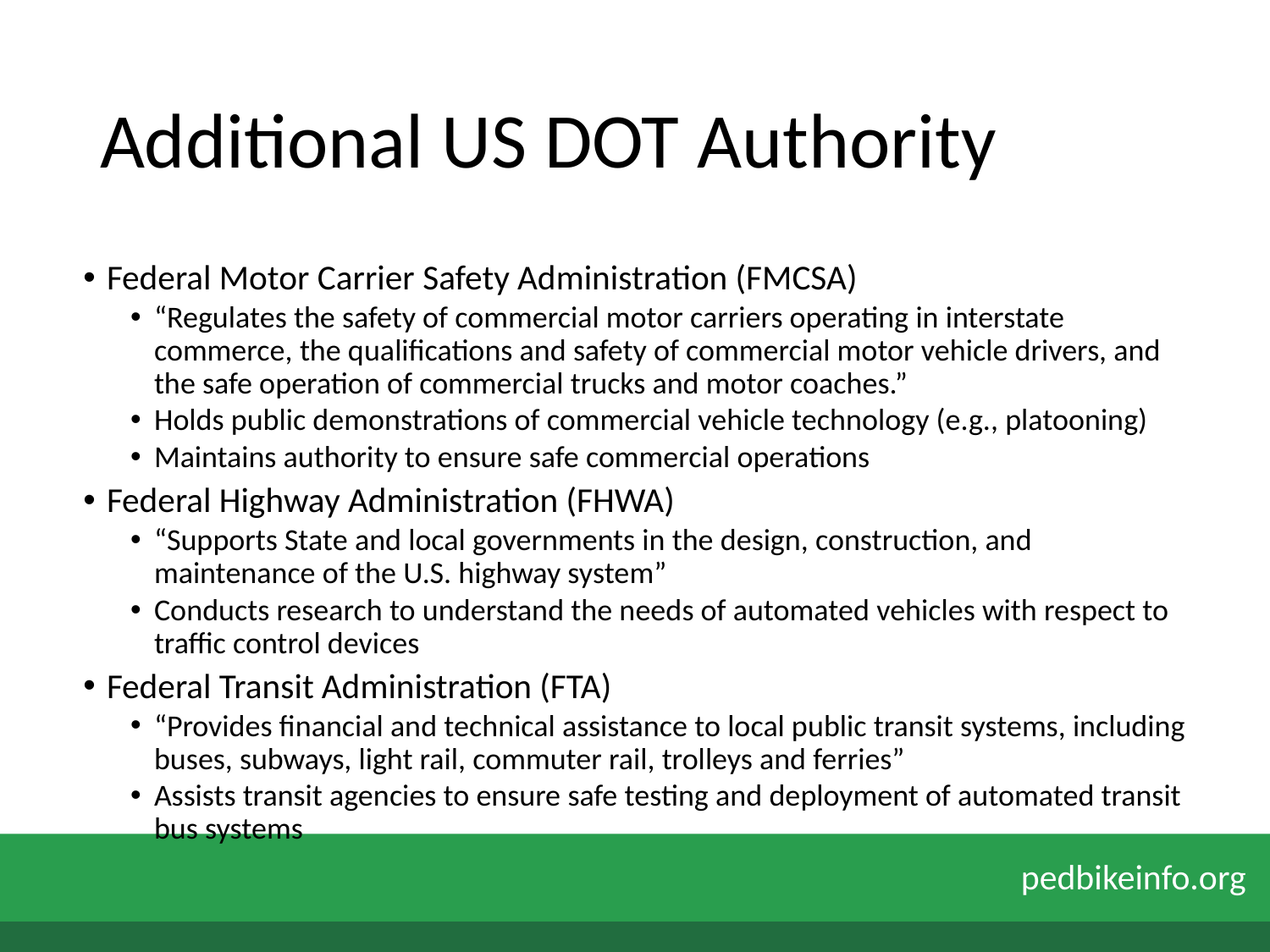

# Additional US DOT Authority
Federal Motor Carrier Safety Administration (FMCSA)
“Regulates the safety of commercial motor carriers operating in interstate commerce, the qualifications and safety of commercial motor vehicle drivers, and the safe operation of commercial trucks and motor coaches.”
Holds public demonstrations of commercial vehicle technology (e.g., platooning)
Maintains authority to ensure safe commercial operations
Federal Highway Administration (FHWA)
“Supports State and local governments in the design, construction, and maintenance of the U.S. highway system”
Conducts research to understand the needs of automated vehicles with respect to traffic control devices
Federal Transit Administration (FTA)
“Provides financial and technical assistance to local public transit systems, including buses, subways, light rail, commuter rail, trolleys and ferries”
Assists transit agencies to ensure safe testing and deployment of automated transit bus systems